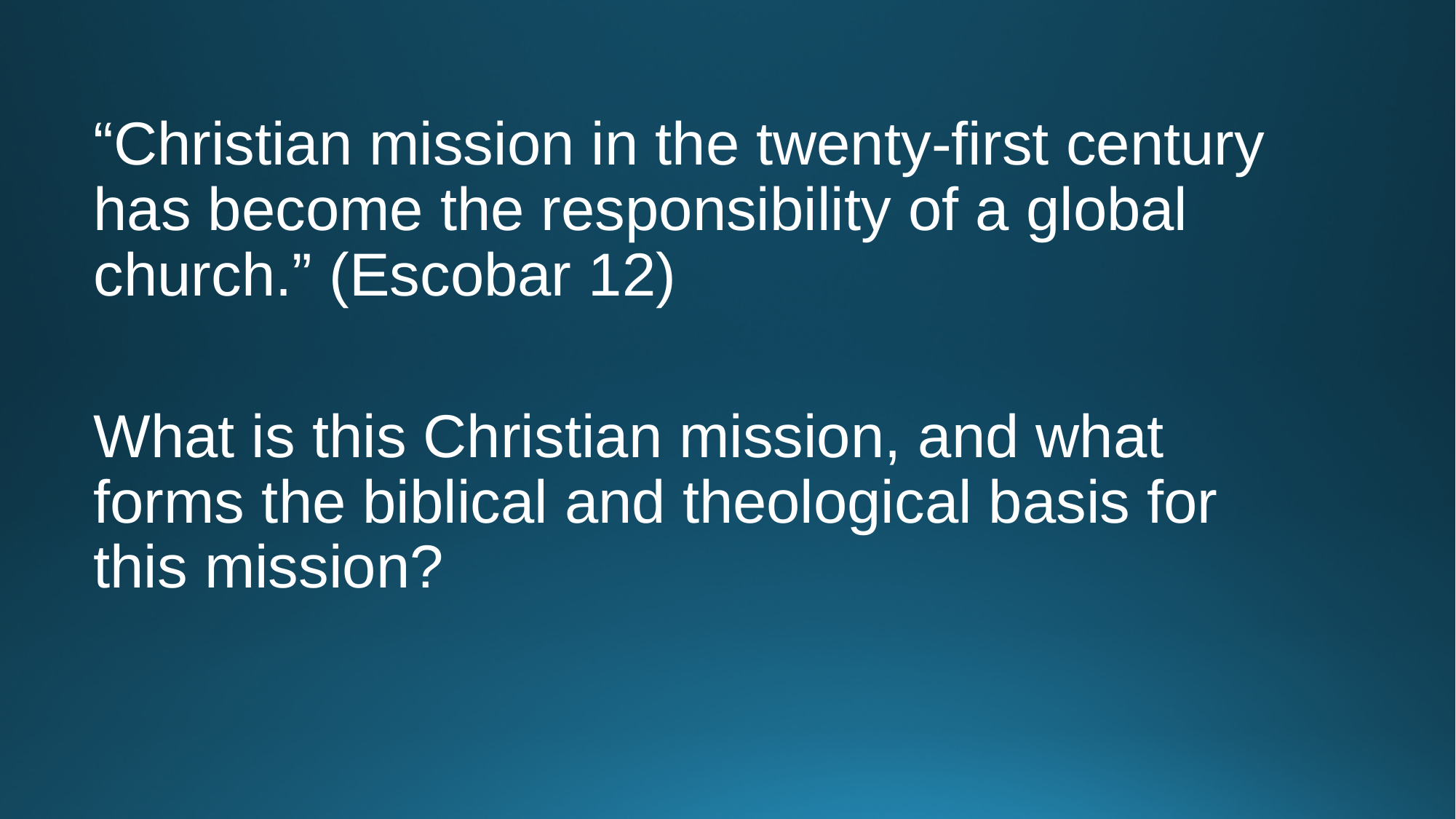

“Christian mission in the twenty-first century has become the responsibility of a global church.” (Escobar 12)

What is this Christian mission, and what forms the biblical and theological basis for this mission?